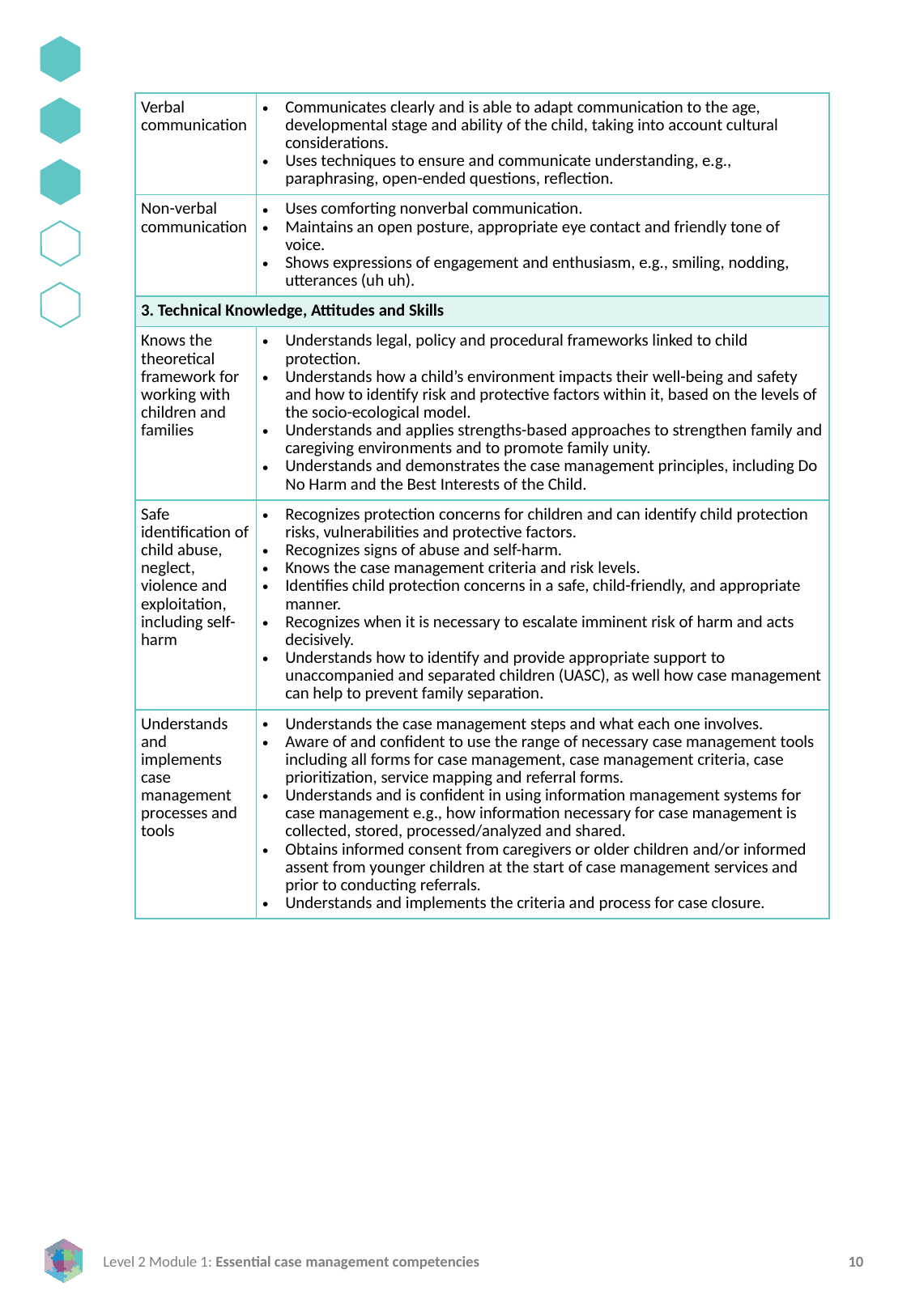

| Verbal communication | Communicates clearly and is able to adapt communication to the age, developmental stage and ability of the child, taking into account cultural considerations. Uses techniques to ensure and communicate understanding, e.g., paraphrasing, open-ended questions, reflection. |
| --- | --- |
| Non-verbal communication | Uses comforting nonverbal communication. Maintains an open posture, appropriate eye contact and friendly tone of voice. Shows expressions of engagement and enthusiasm, e.g., smiling, nodding, utterances (uh uh). |
| 3. Technical Knowledge, Attitudes and Skills |  |
| Knows the theoretical framework for working with children and families | Understands legal, policy and procedural frameworks linked to child protection. Understands how a child’s environment impacts their well-being and safety and how to identify risk and protective factors within it, based on the levels of the socio-ecological model. Understands and applies strengths-based approaches to strengthen family and caregiving environments and to promote family unity. Understands and demonstrates the case management principles, including Do No Harm and the Best Interests of the Child. |
| Safe identification of child abuse, neglect, violence and exploitation, including self-harm | Recognizes protection concerns for children and can identify child protection risks, vulnerabilities and protective factors. Recognizes signs of abuse and self-harm. Knows the case management criteria and risk levels. Identifies child protection concerns in a safe, child-friendly, and appropriate manner. Recognizes when it is necessary to escalate imminent risk of harm and acts decisively. Understands how to identify and provide appropriate support to unaccompanied and separated children (UASC), as well how case management can help to prevent family separation. |
| Understands and implements case management processes and tools | Understands the case management steps and what each one involves. Aware of and confident to use the range of necessary case management tools including all forms for case management, case management criteria, case prioritization, service mapping and referral forms. Understands and is confident in using information management systems for case management e.g., how information necessary for case management is collected, stored, processed/analyzed and shared. Obtains informed consent from caregivers or older children and/or informed assent from younger children at the start of case management services and prior to conducting referrals. Understands and implements the criteria and process for case closure. |